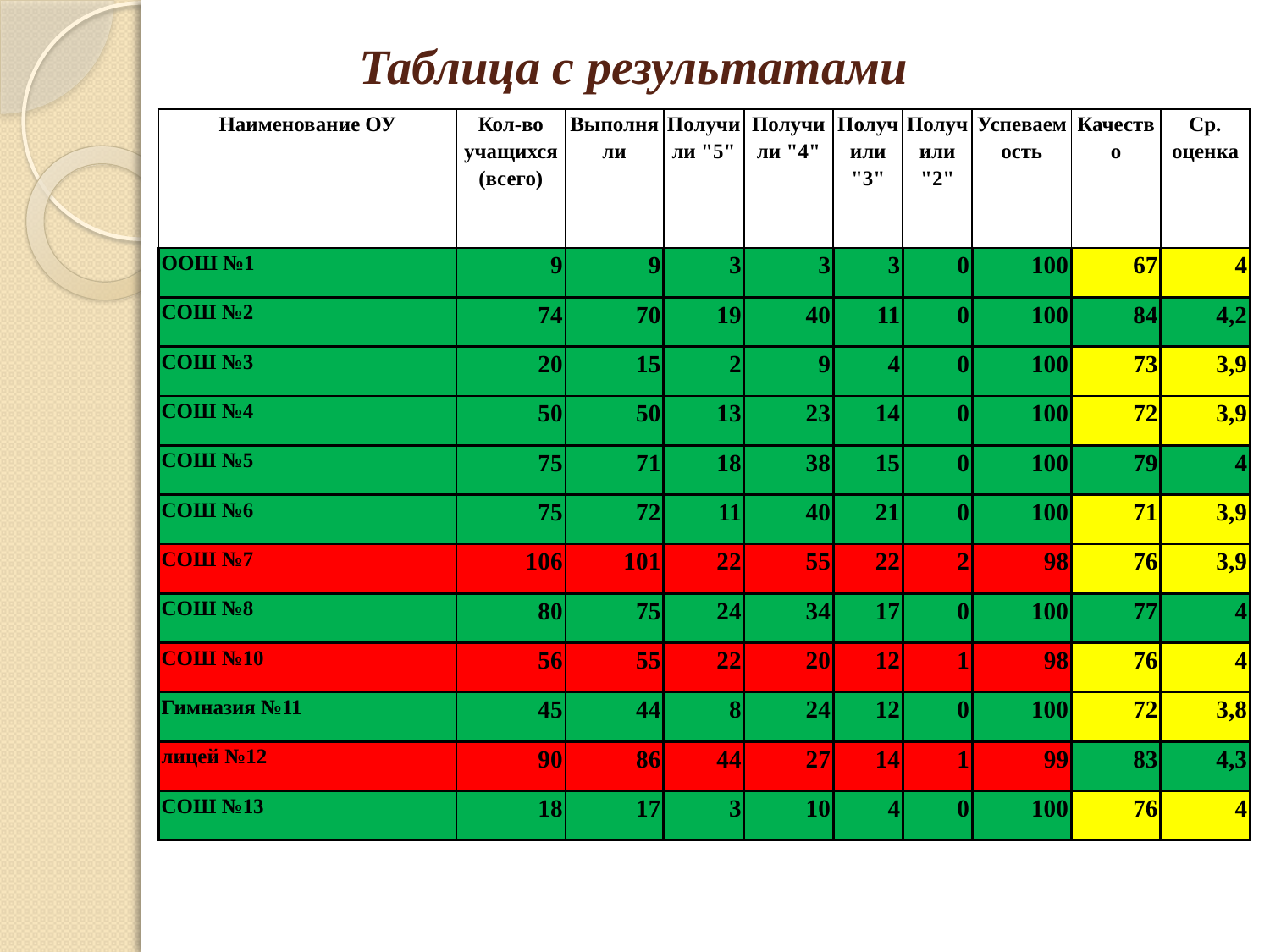

# Таблица с результатами
| Наименование ОУ | Кол-во учащихся (всего) | Выполняли | Получили "5" | Получили "4" | Получили "3" | Получили "2" | Успеваемость | Качество | Ср. оценка |
| --- | --- | --- | --- | --- | --- | --- | --- | --- | --- |
| ООШ №1 | 9 | 9 | 3 | 3 | 3 | 0 | 100 | 67 | 4 |
| СОШ №2 | 74 | 70 | 19 | 40 | 11 | 0 | 100 | 84 | 4,2 |
| СОШ №3 | 20 | 15 | 2 | 9 | 4 | 0 | 100 | 73 | 3,9 |
| СОШ №4 | 50 | 50 | 13 | 23 | 14 | 0 | 100 | 72 | 3,9 |
| СОШ №5 | 75 | 71 | 18 | 38 | 15 | 0 | 100 | 79 | 4 |
| СОШ №6 | 75 | 72 | 11 | 40 | 21 | 0 | 100 | 71 | 3,9 |
| СОШ №7 | 106 | 101 | 22 | 55 | 22 | 2 | 98 | 76 | 3,9 |
| СОШ №8 | 80 | 75 | 24 | 34 | 17 | 0 | 100 | 77 | 4 |
| СОШ №10 | 56 | 55 | 22 | 20 | 12 | 1 | 98 | 76 | 4 |
| Гимназия №11 | 45 | 44 | 8 | 24 | 12 | 0 | 100 | 72 | 3,8 |
| лицей №12 | 90 | 86 | 44 | 27 | 14 | 1 | 99 | 83 | 4,3 |
| СОШ №13 | 18 | 17 | 3 | 10 | 4 | 0 | 100 | 76 | 4 |